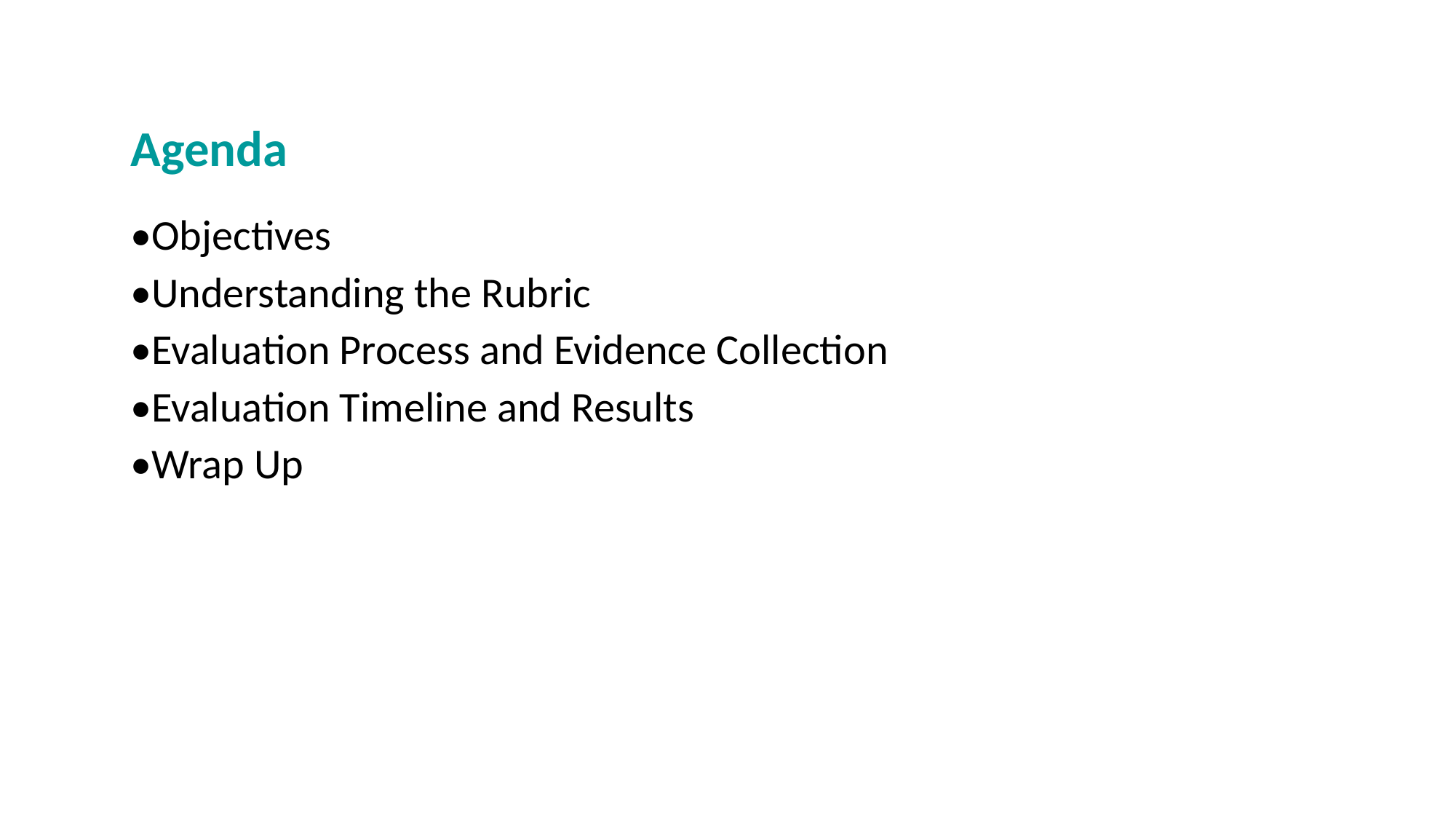

# Agenda
•Objectives
•Understanding the Rubric
•Evaluation Process and Evidence Collection
•Evaluation Timeline and Results
•Wrap Up